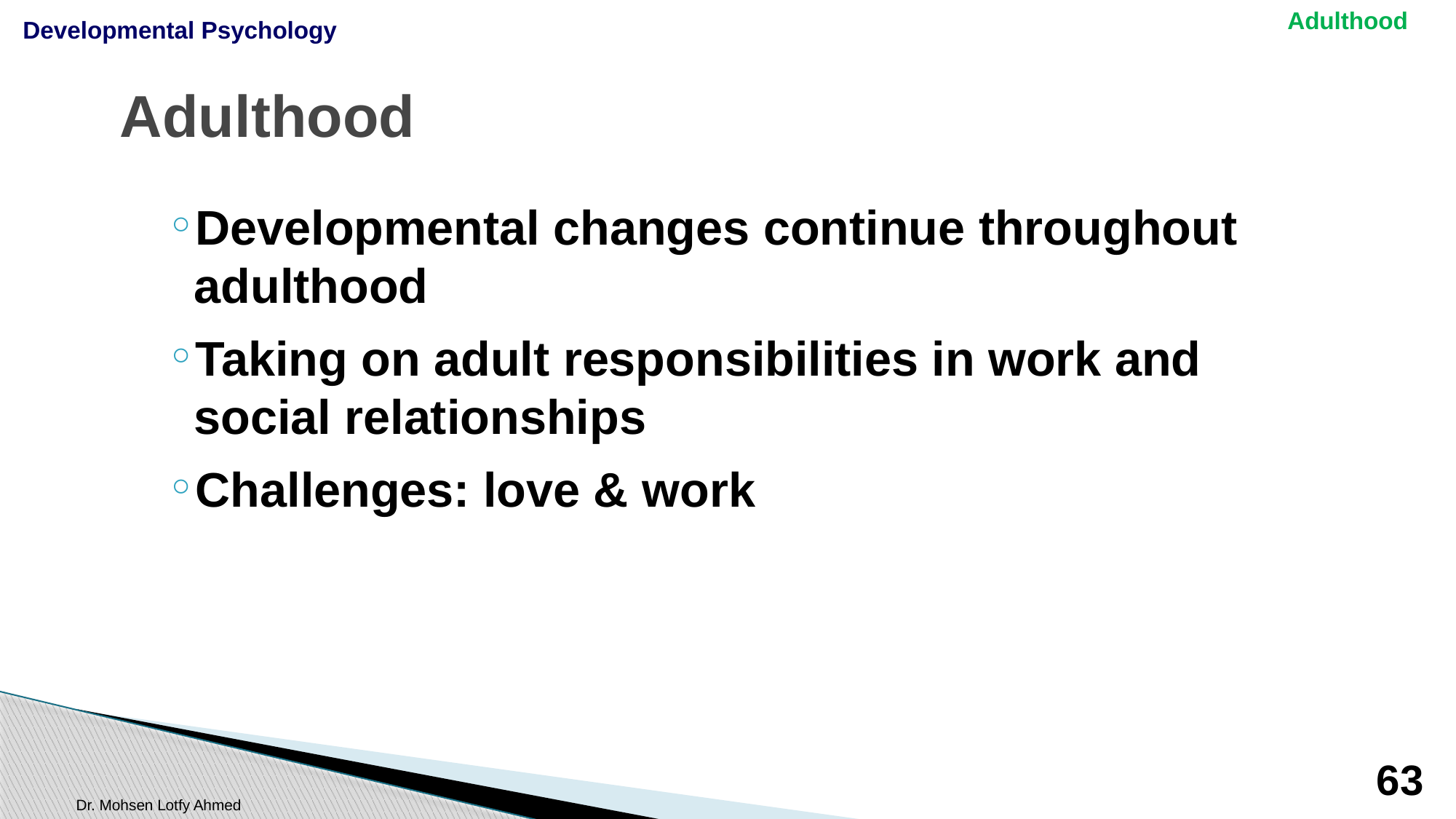

Adulthood
Developmental Psychology
# Adulthood
Developmental changes continue throughout adulthood
Taking on adult responsibilities in work and social relationships
Challenges: love & work

63
Dr. Mohsen Lotfy Ahmed